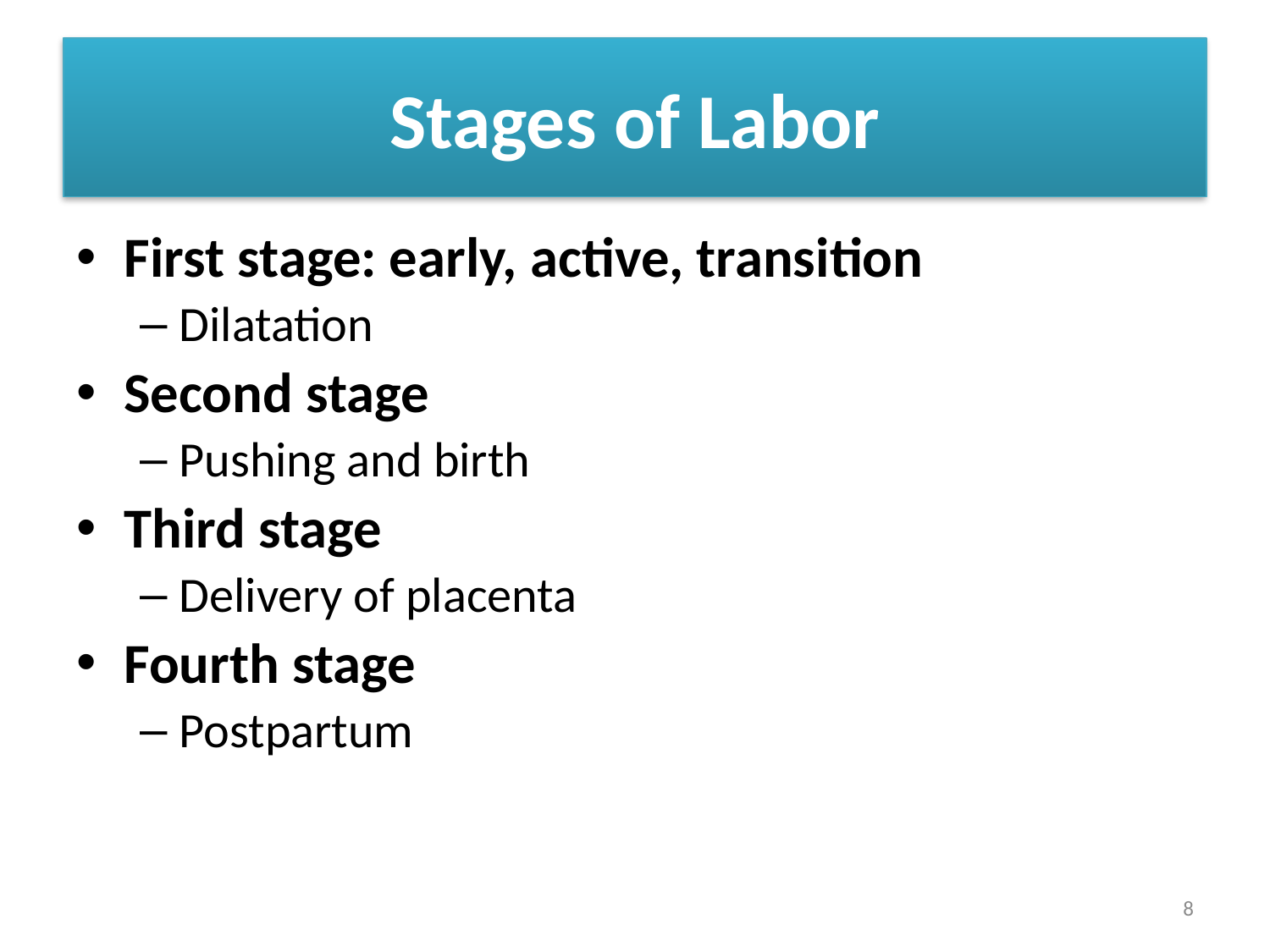

# Stages of Labor
First stage: early, active, transition
Dilatation
Second stage
Pushing and birth
Third stage
Delivery of placenta
Fourth stage
Postpartum
8